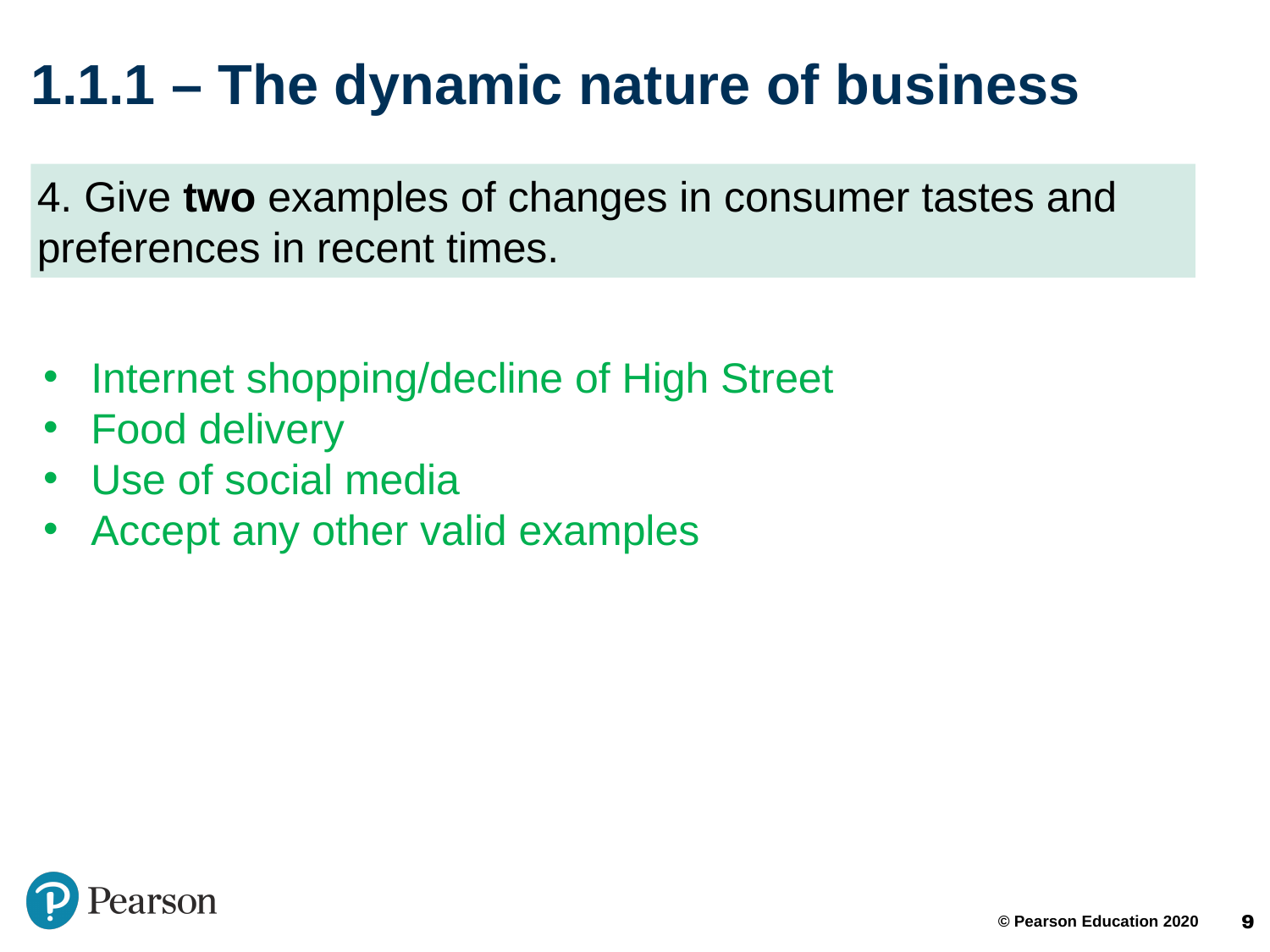

# 1.1.1 – The dynamic nature of business
4. Give two examples of changes in consumer tastes and preferences in recent times.
Internet shopping/decline of High Street
Food delivery
Use of social media
Accept any other valid examples

9